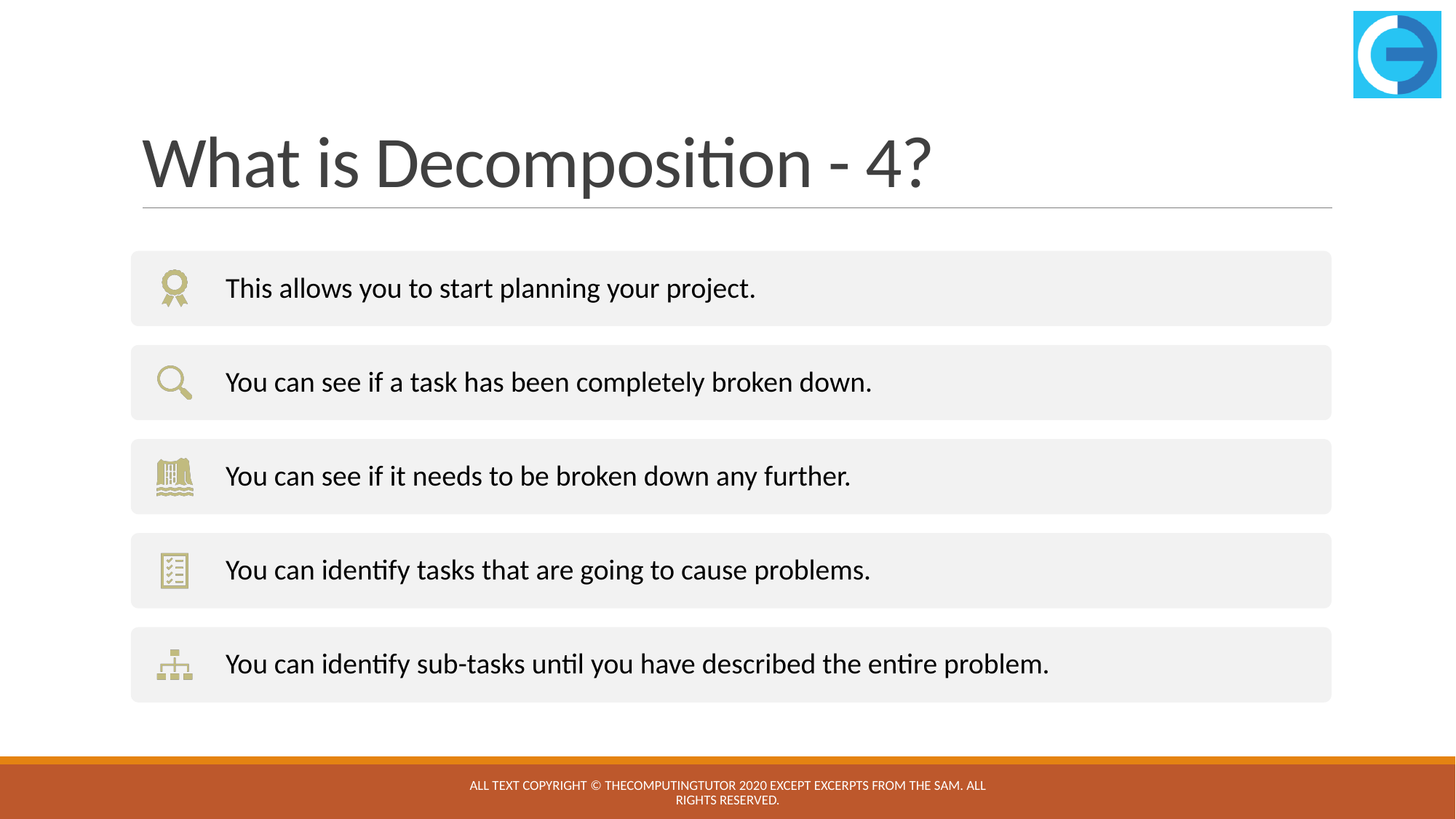

# What is Decomposition - 4?
This allows you to start planning your project.
You can see if a task has been completely broken down.
You can see if it needs to be broken down any further.
You can identify tasks that are going to cause problems.
You can identify sub-tasks until you have described the entire problem.
All text copyright © TheComputingTutor 2020 except excerpts from the SAM. All rights Reserved.